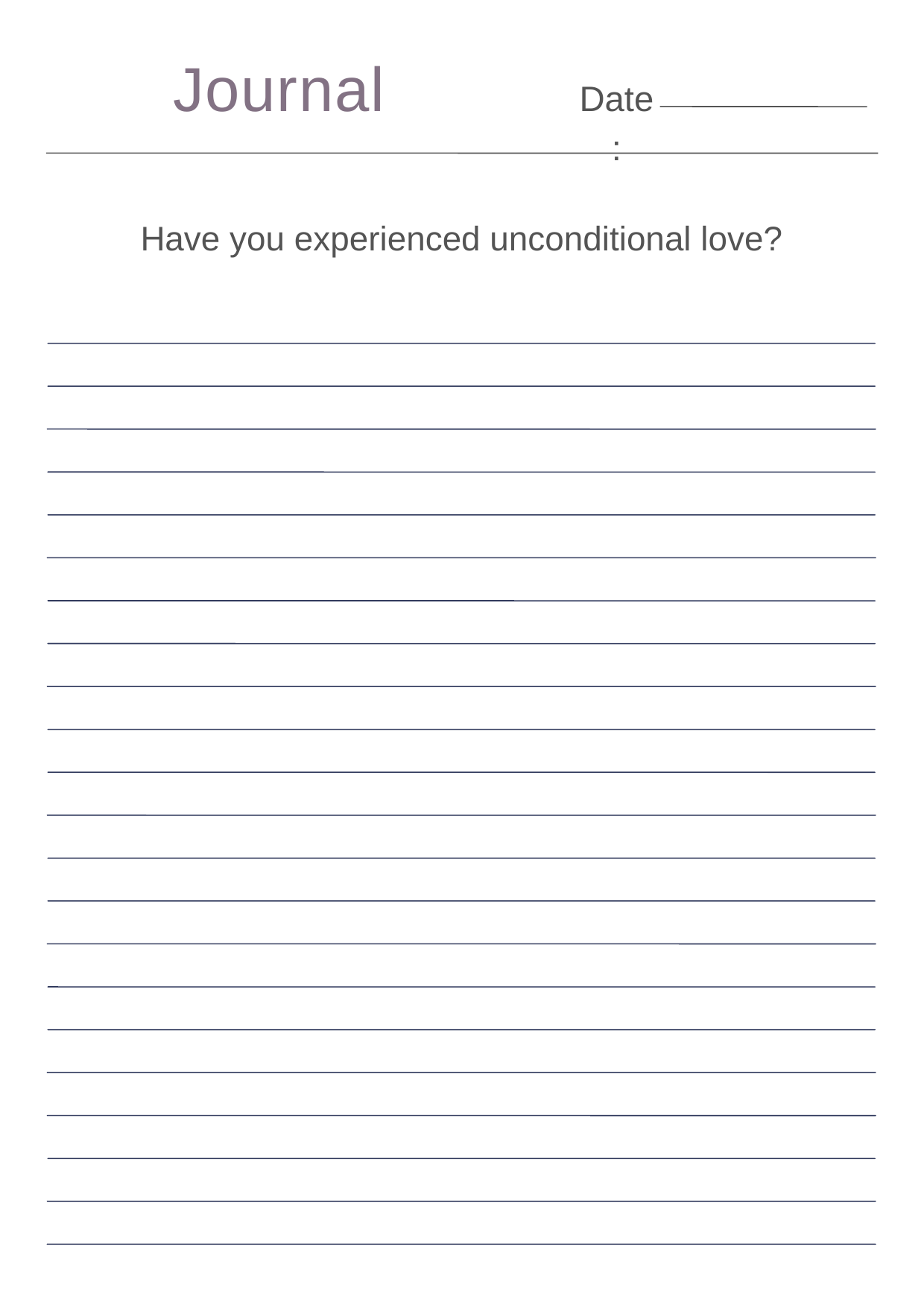

Journal
Date:

Have you experienced unconditional love?